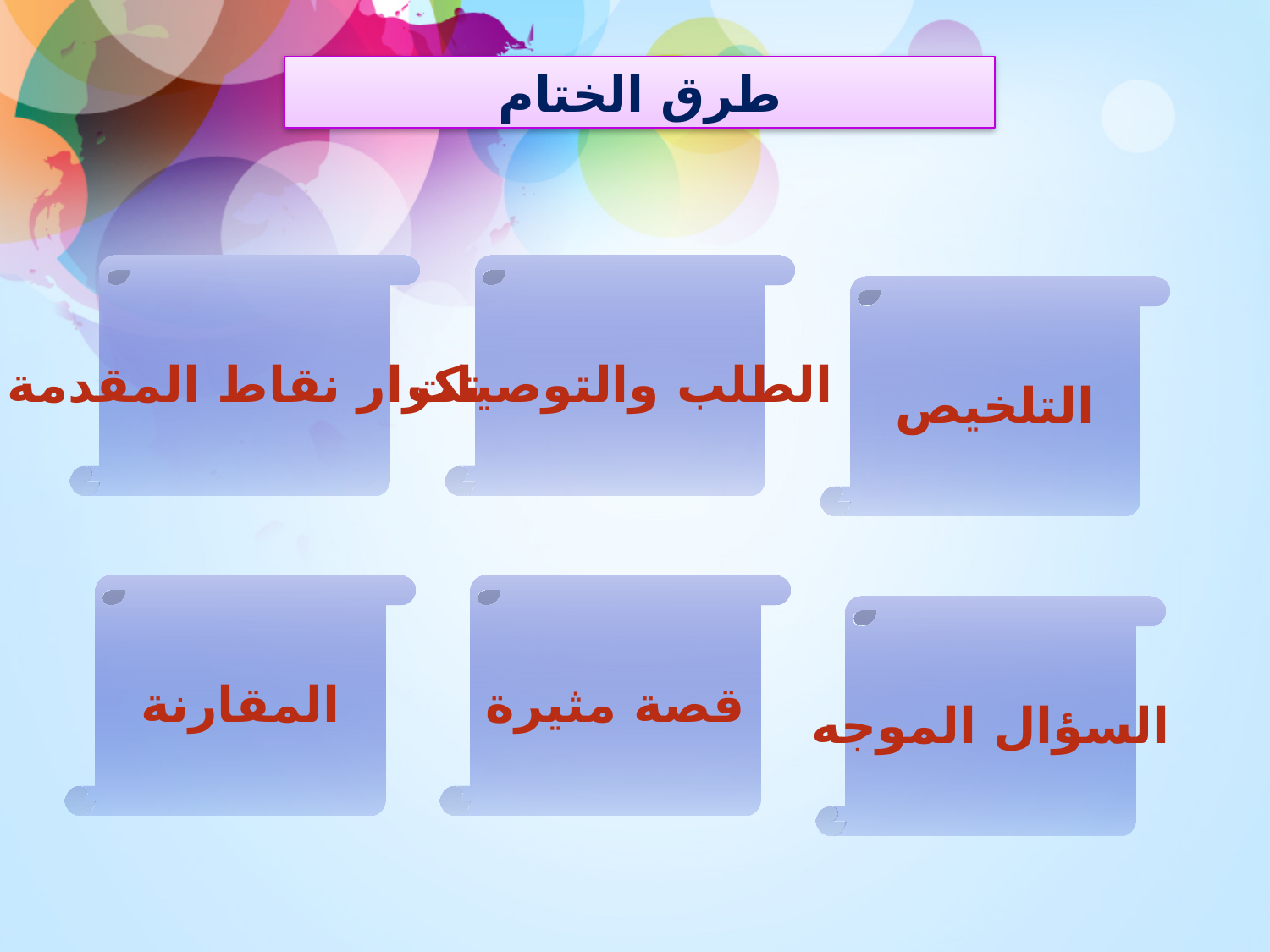

طرق الختام
تكرار نقاط المقدمة
الطلب والتوصيات
التلخيص
المقارنة
قصة مثيرة
السؤال الموجه